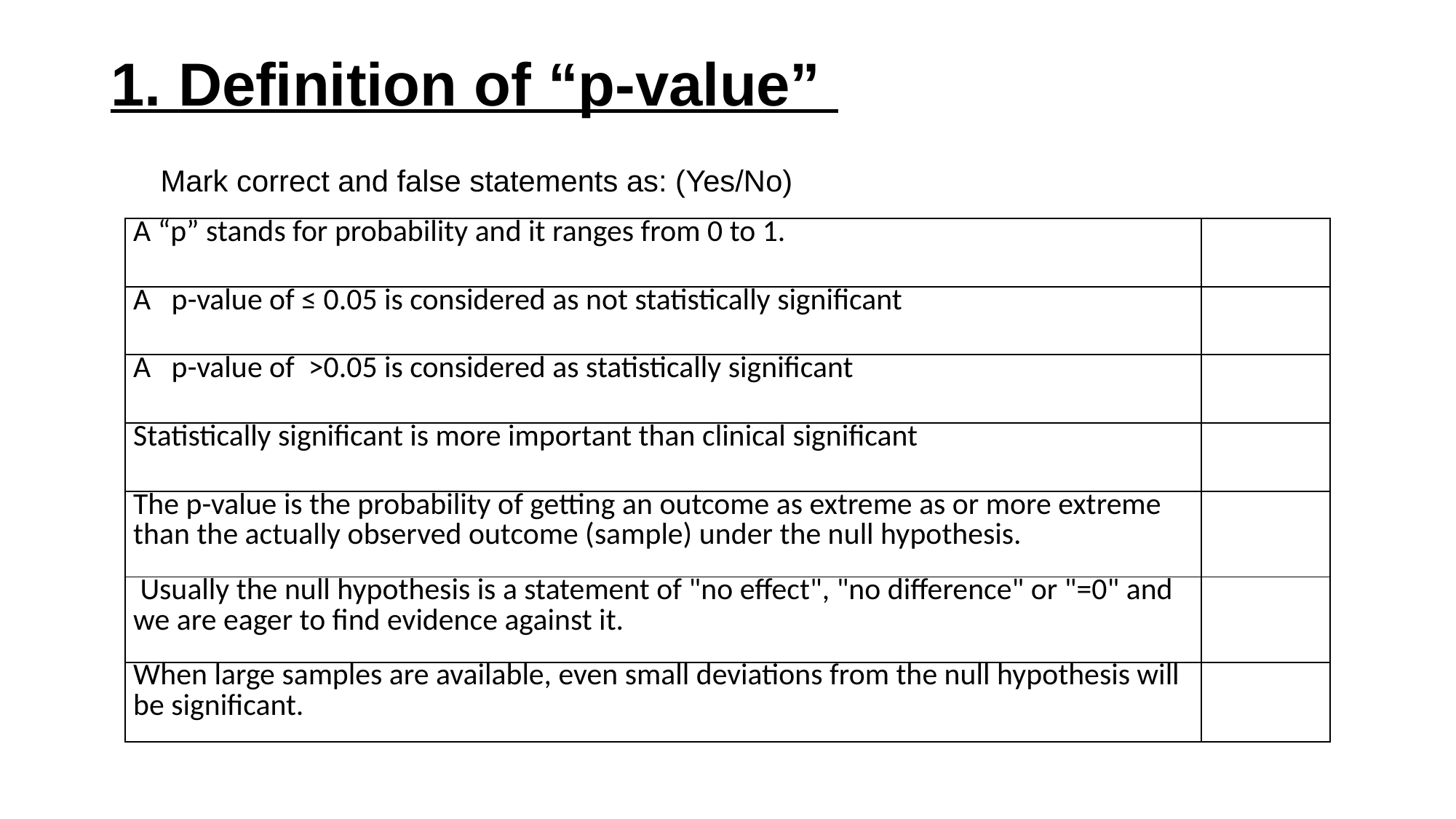

# 1. Definition of “p-value”
| Mark correct and false statements as: (Yes/No) |  |
| --- | --- |
| A “p” stands for probability and it ranges from 0 to 1. |  |
| A p-value of ≤ 0.05 is considered as not statistically significant |  |
| A p-value of >0.05 is considered as statistically significant |  |
| Statistically significant is more important than clinical significant |  |
| The p-value is the probability of getting an outcome as extreme as or more extreme than the actually observed outcome (sample) under the null hypothesis. |  |
| Usually the null hypothesis is a statement of "no effect", "no difference" or "=0" and we are eager to find evidence against it. |  |
| When large samples are available, even small deviations from the null hypothesis will be significant. |  |